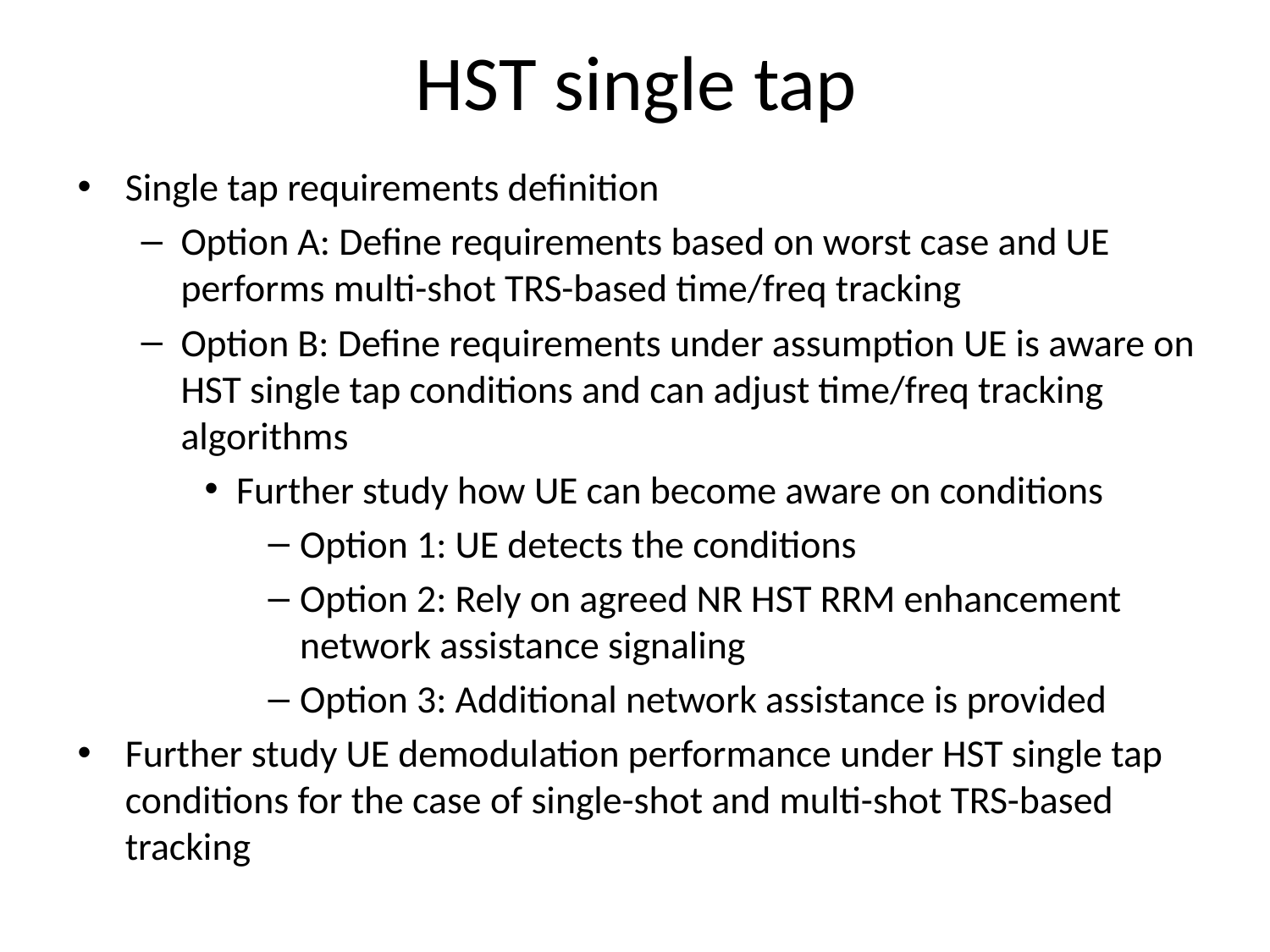

# HST single tap
Single tap requirements definition
Option A: Define requirements based on worst case and UE performs multi-shot TRS-based time/freq tracking
Option B: Define requirements under assumption UE is aware on HST single tap conditions and can adjust time/freq tracking algorithms
Further study how UE can become aware on conditions
Option 1: UE detects the conditions
Option 2: Rely on agreed NR HST RRM enhancement network assistance signaling
Option 3: Additional network assistance is provided
Further study UE demodulation performance under HST single tap conditions for the case of single-shot and multi-shot TRS-based tracking